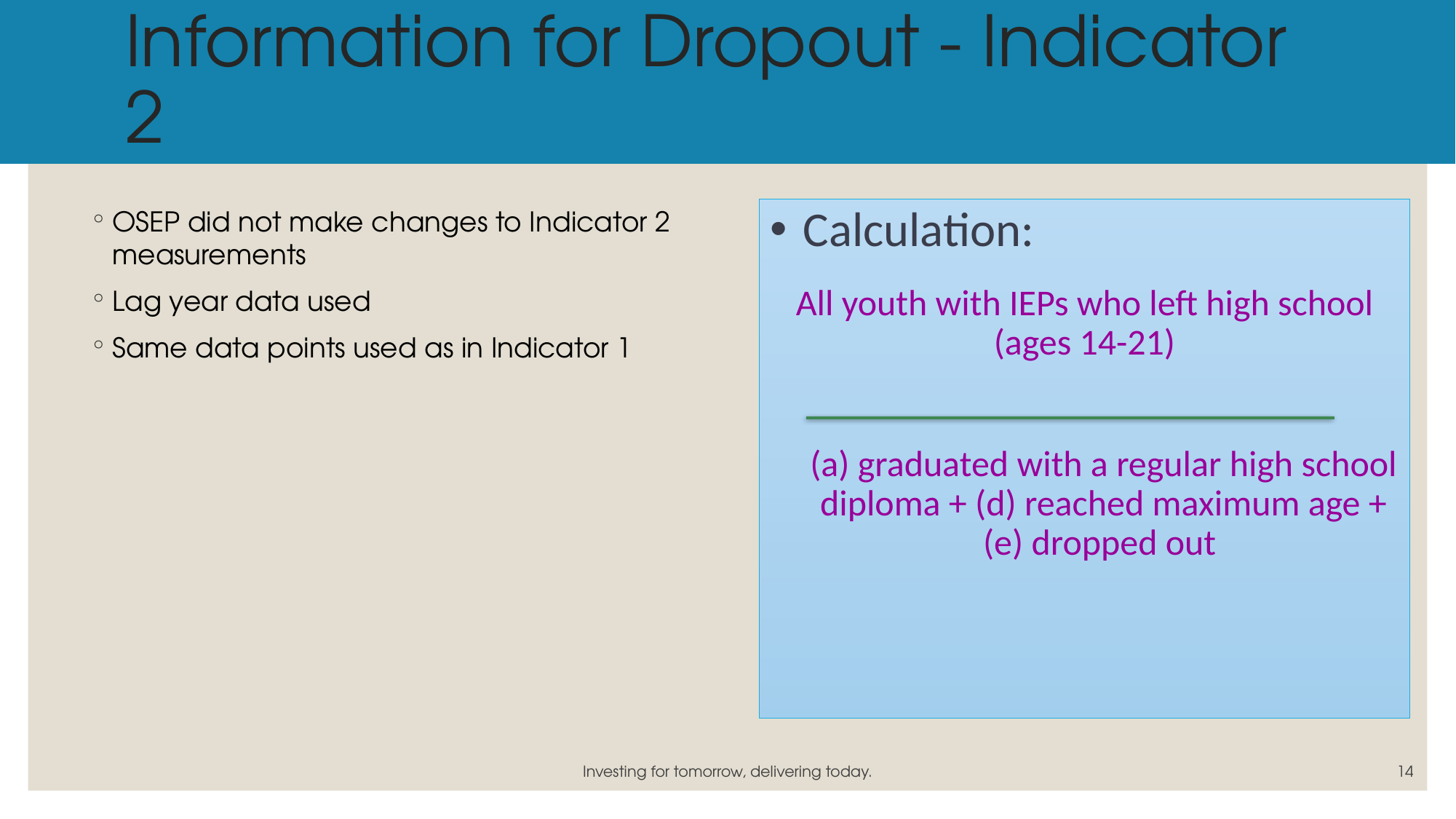

# Information for Dropout - Indicator 2
OSEP did not make changes to Indicator 2 measurements
Lag year data used
Same data points used as in Indicator 1
Calculation:
All youth with IEPs who left high school (ages 14-21)

(a) graduated with a regular high school diploma + (d) reached maximum age + (e) dropped out

Investing for tomorrow, delivering today.
14